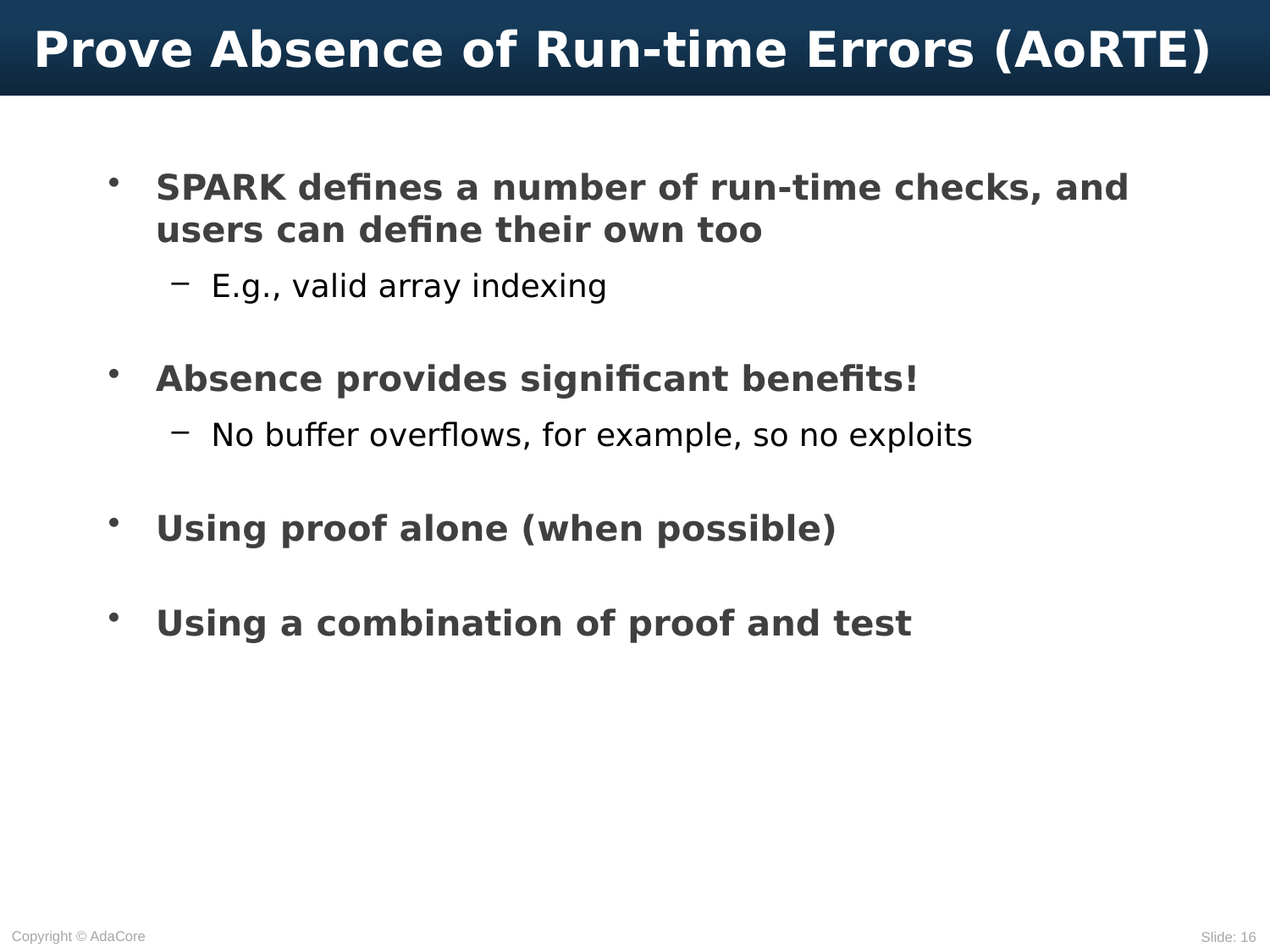

# Prove Absence of Run-time Errors (AoRTE)
SPARK defines a number of run-time checks, and users can define their own too
E.g., valid array indexing
Absence provides significant benefits!
No buffer overflows, for example, so no exploits
Using proof alone (when possible)
Using a combination of proof and test